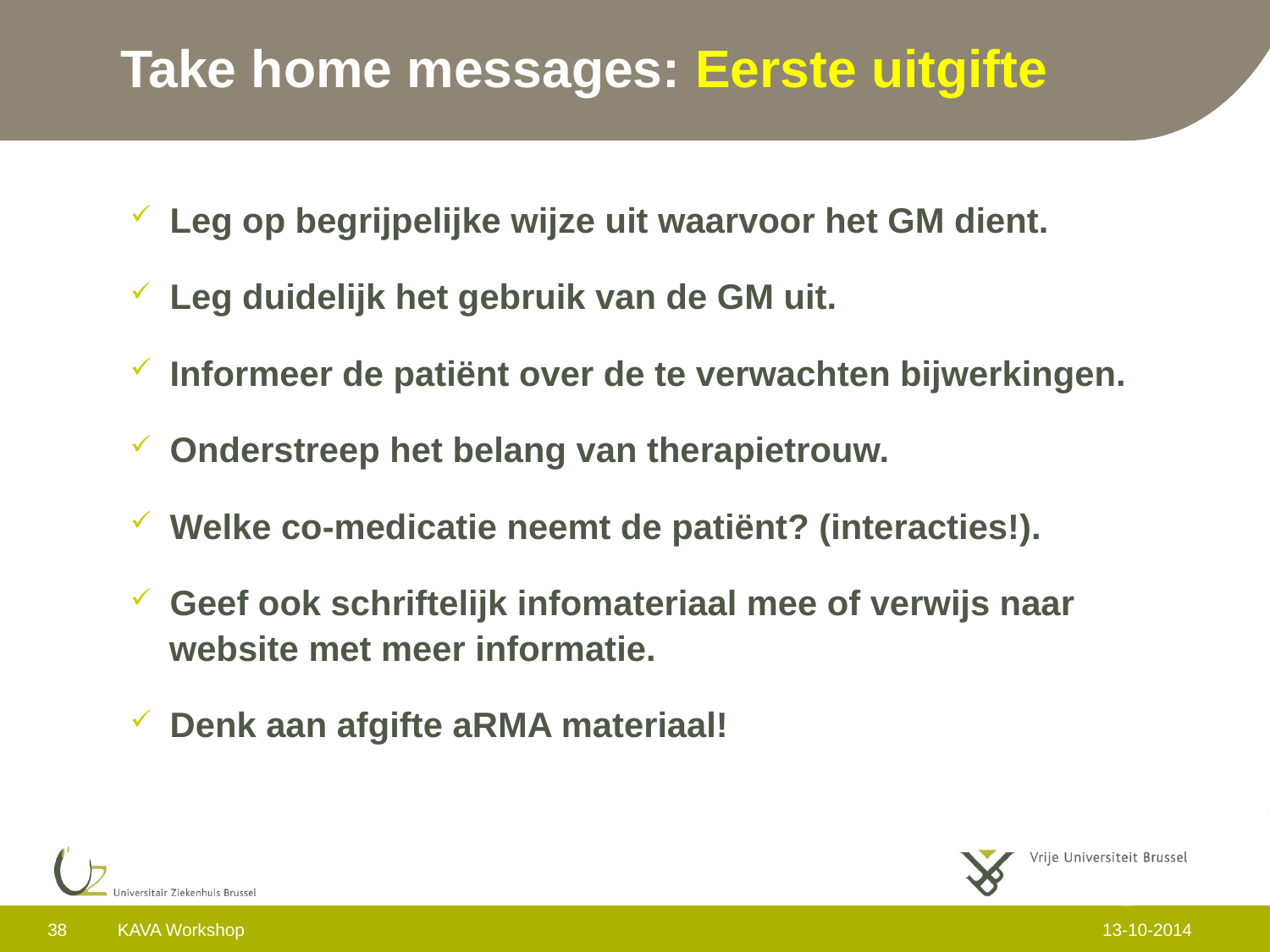

Take home messages: Eerste uitgifte
 Leg op begrijpelijke wijze uit waarvoor het GM dient.

 Leg duidelijk het gebruik van de GM uit.

 Informeer de patiënt over de te verwachten bijwerkingen.

 Onderstreep het belang van therapietrouw.

 Welke co-medicatie neemt de patiënt? (interacties!).

 Geef ook schriftelijk infomateriaal mee of verwijs naar
    website met meer informatie.

 Denk aan afgifte aRMA materiaal!

38
KAVA Workshop
13-10-2014